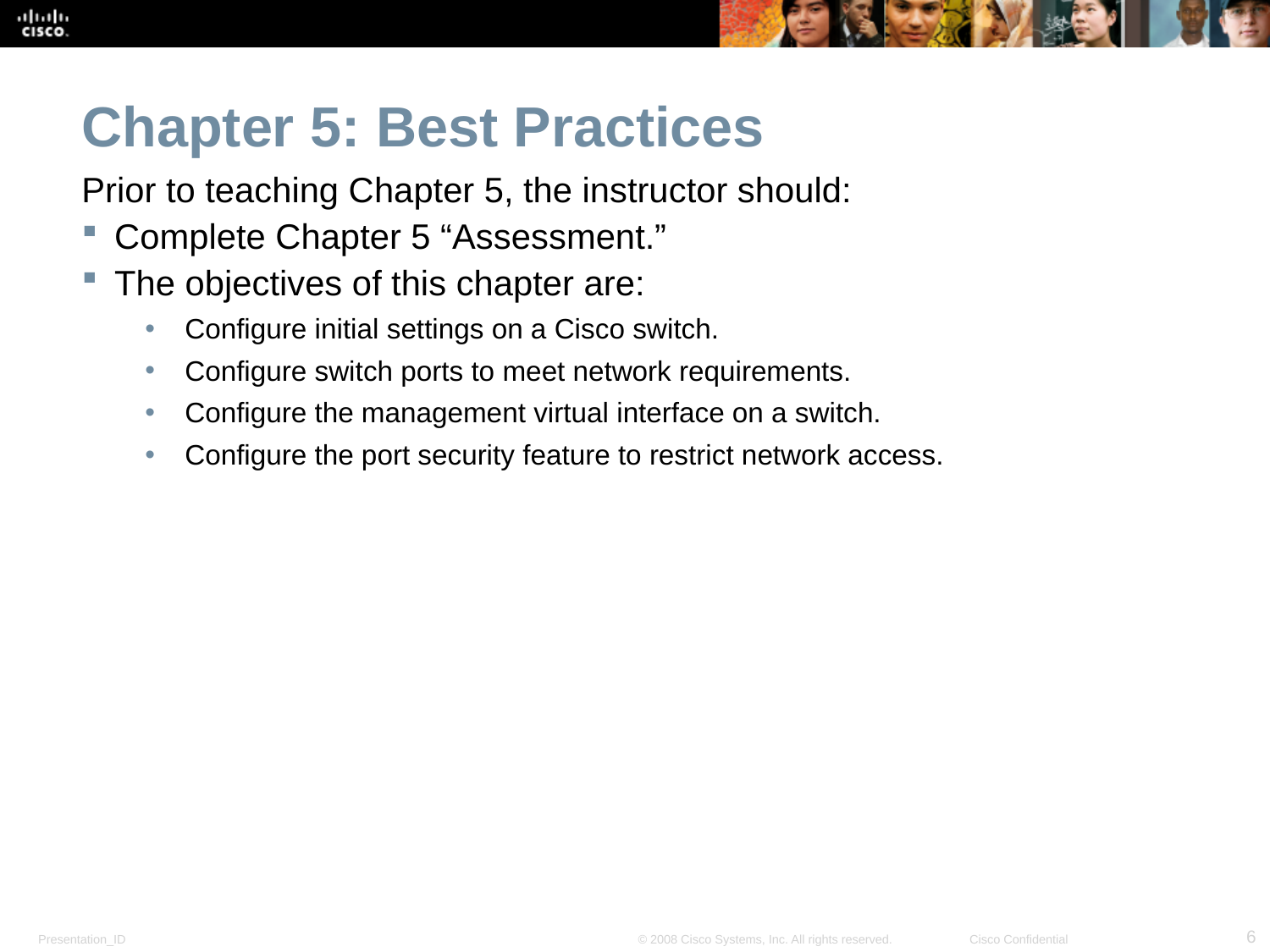

Chapter 5: Best Practices
Prior to teaching Chapter 5, the instructor should:
Complete Chapter 5 “Assessment.”
The objectives of this chapter are:
Configure initial settings on a Cisco switch.
Configure switch ports to meet network requirements.
Configure the management virtual interface on a switch.
Configure the port security feature to restrict network access.